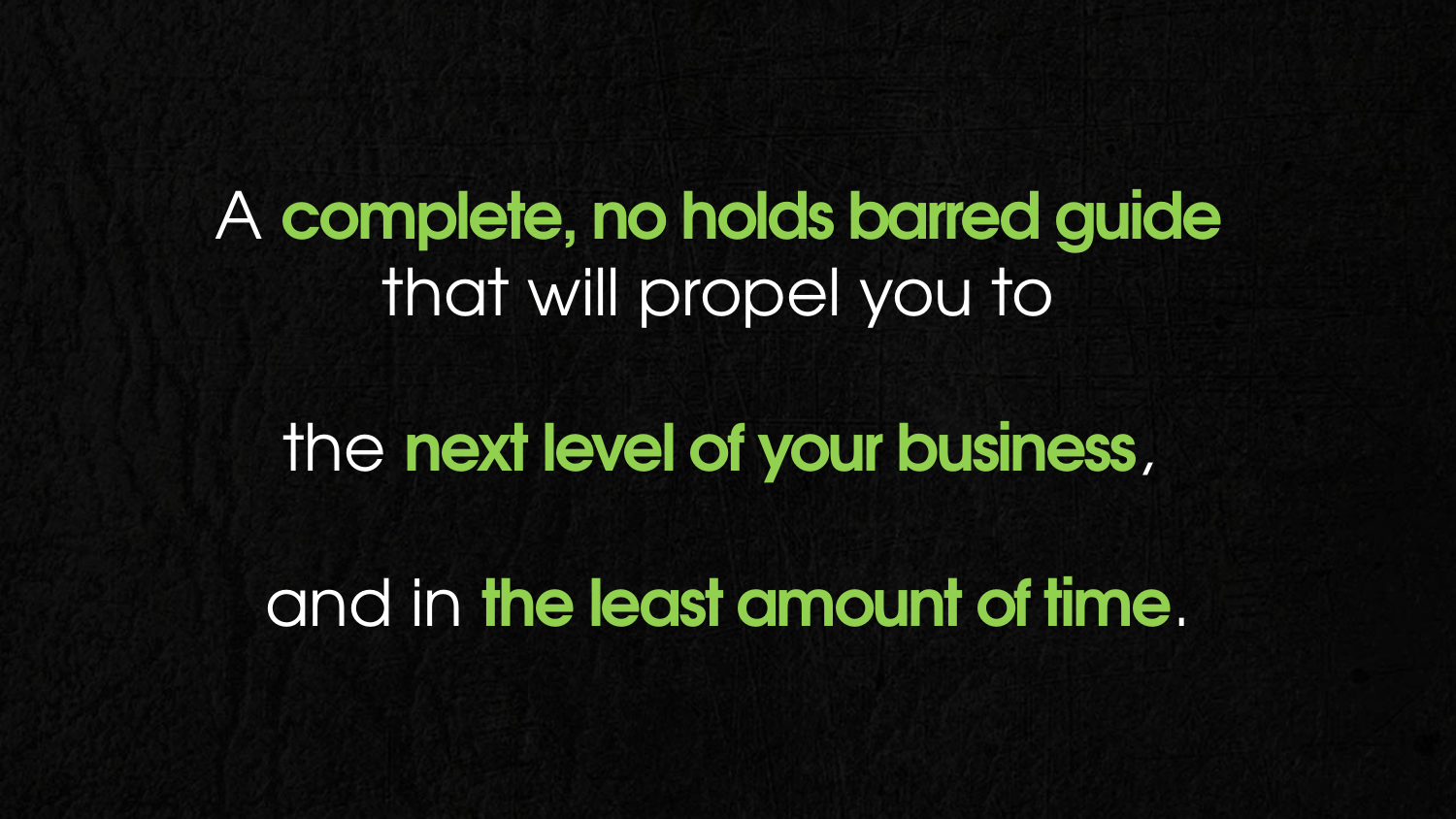

A complete, no holds barred guide
that will propel you to

the next level of your business,

and in the least amount of time.